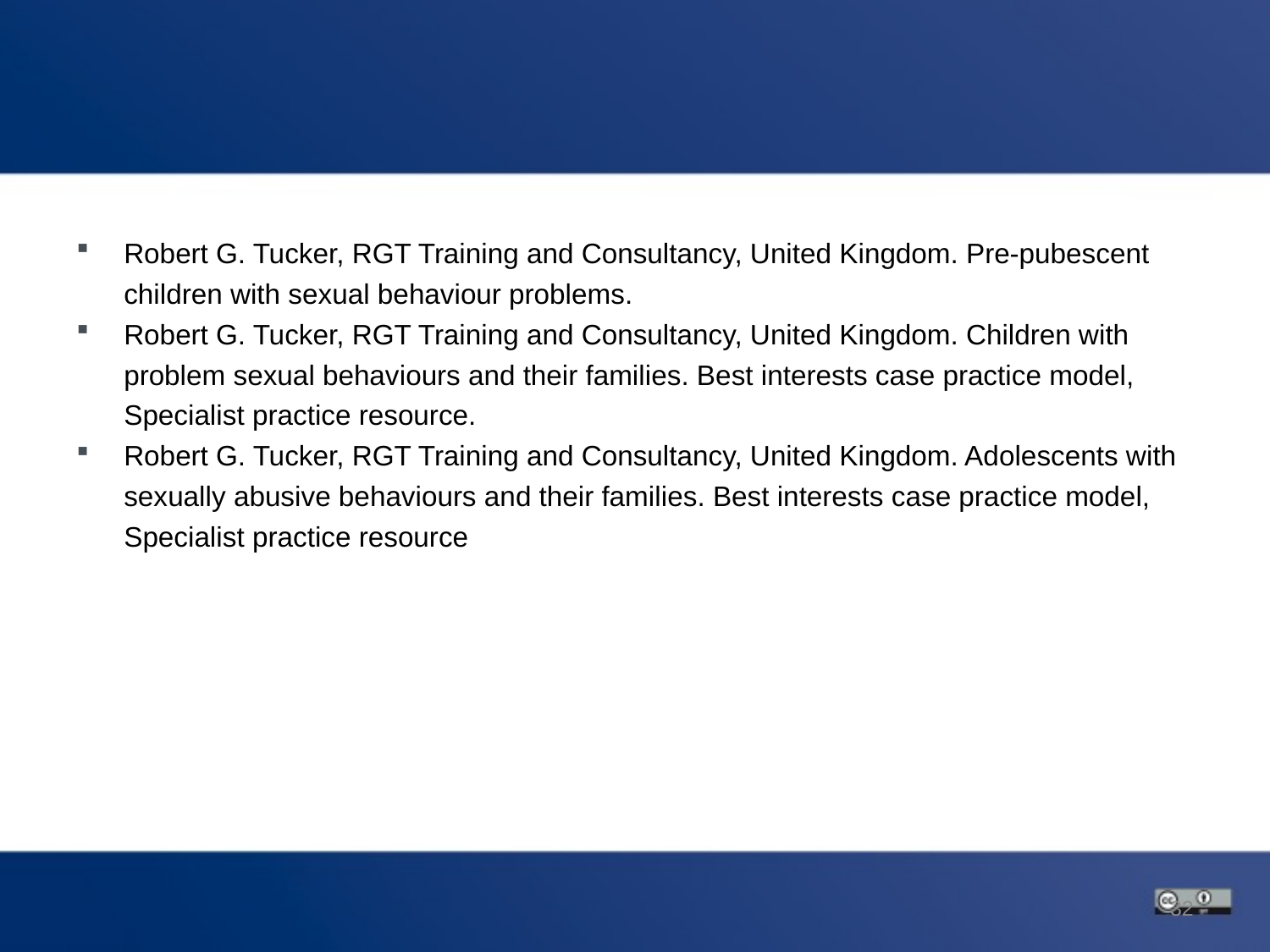

#
Robert G. Tucker, RGT Training and Consultancy, United Kingdom. Pre-pubescent children with sexual behaviour problems.
Robert G. Tucker, RGT Training and Consultancy, United Kingdom. Children with problem sexual behaviours and their families. Best interests case practice model, Specialist practice resource.
Robert G. Tucker, RGT Training and Consultancy, United Kingdom. Adolescents with sexually abusive behaviours and their families. Best interests case practice model, Specialist practice resource

32